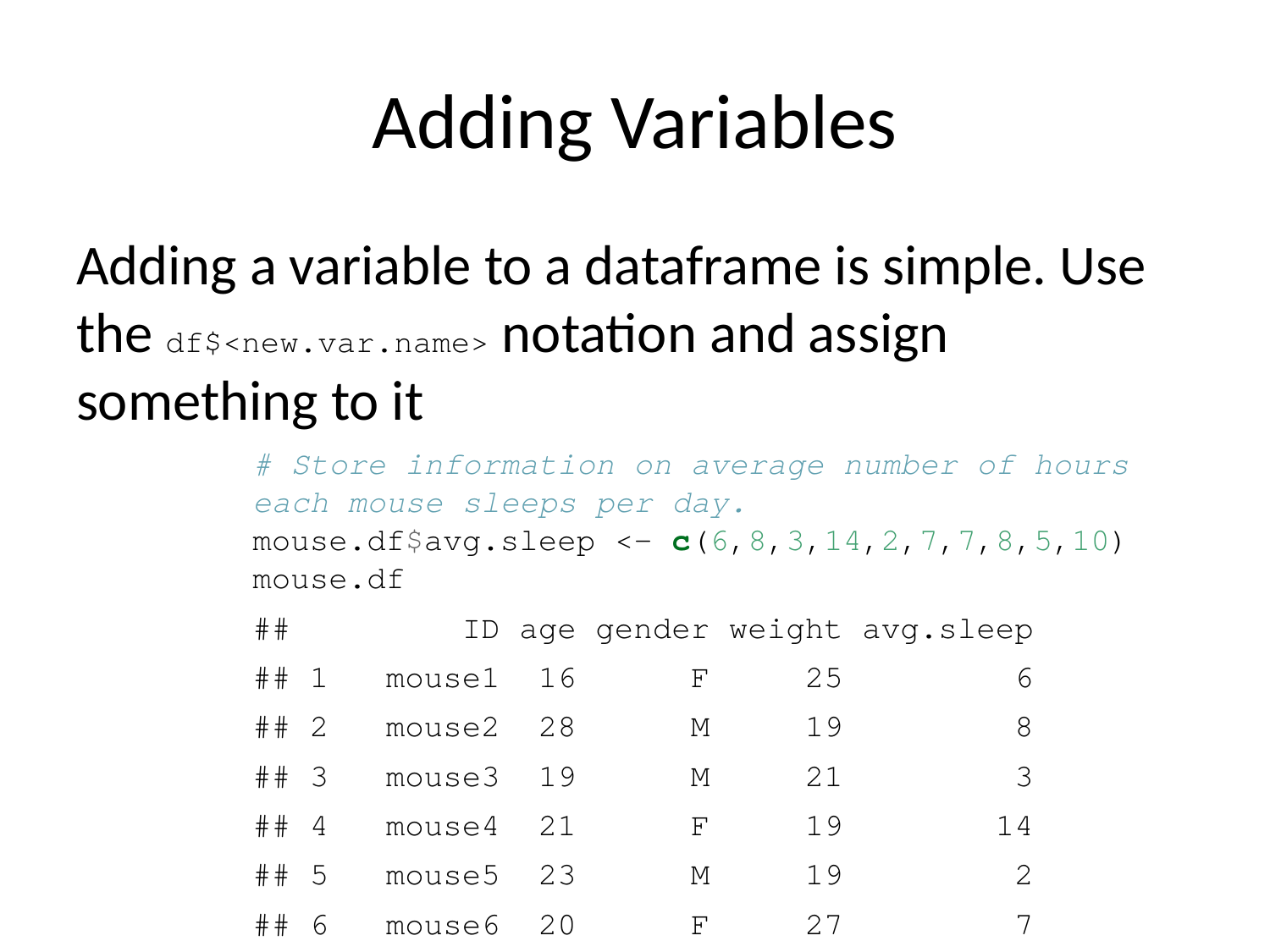

# Adding Variables
Adding a variable to a dataframe is simple. Use the df$<new.var.name> notation and assign something to it
# Store information on average number of hours each mouse sleeps per day. mouse.df$avg.sleep <- c(6,8,3,14,2,7,7,8,5,10) mouse.df
##         ID age gender weight avg.sleep
## 1   mouse1  16      F     25         6
## 2   mouse2  28      M     19         8
## 3   mouse3  19      M     21         3
## 4   mouse4  21      F     19        14
## 5   mouse5  23      M     19         2
## 6   mouse6  20      F     27         7
## 7   mouse7  25      F     22         7
## 8   mouse8  24      M     21         8
## 9   mouse9  27      M     17         5
## 10 mouse10  22      F     22        10